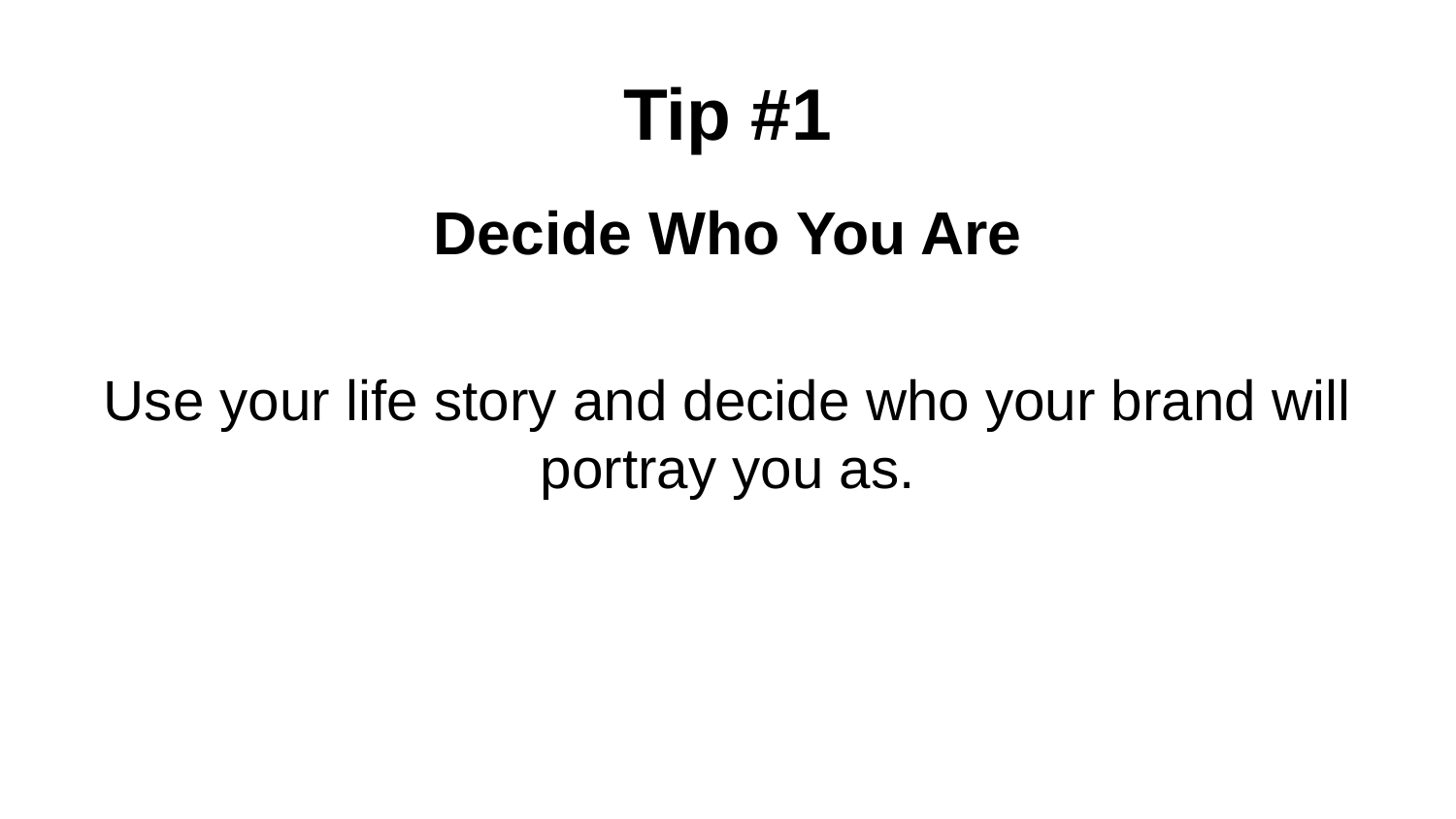

# Tip #1
Decide Who You Are

Use your life story and decide who your brand will portray you as.